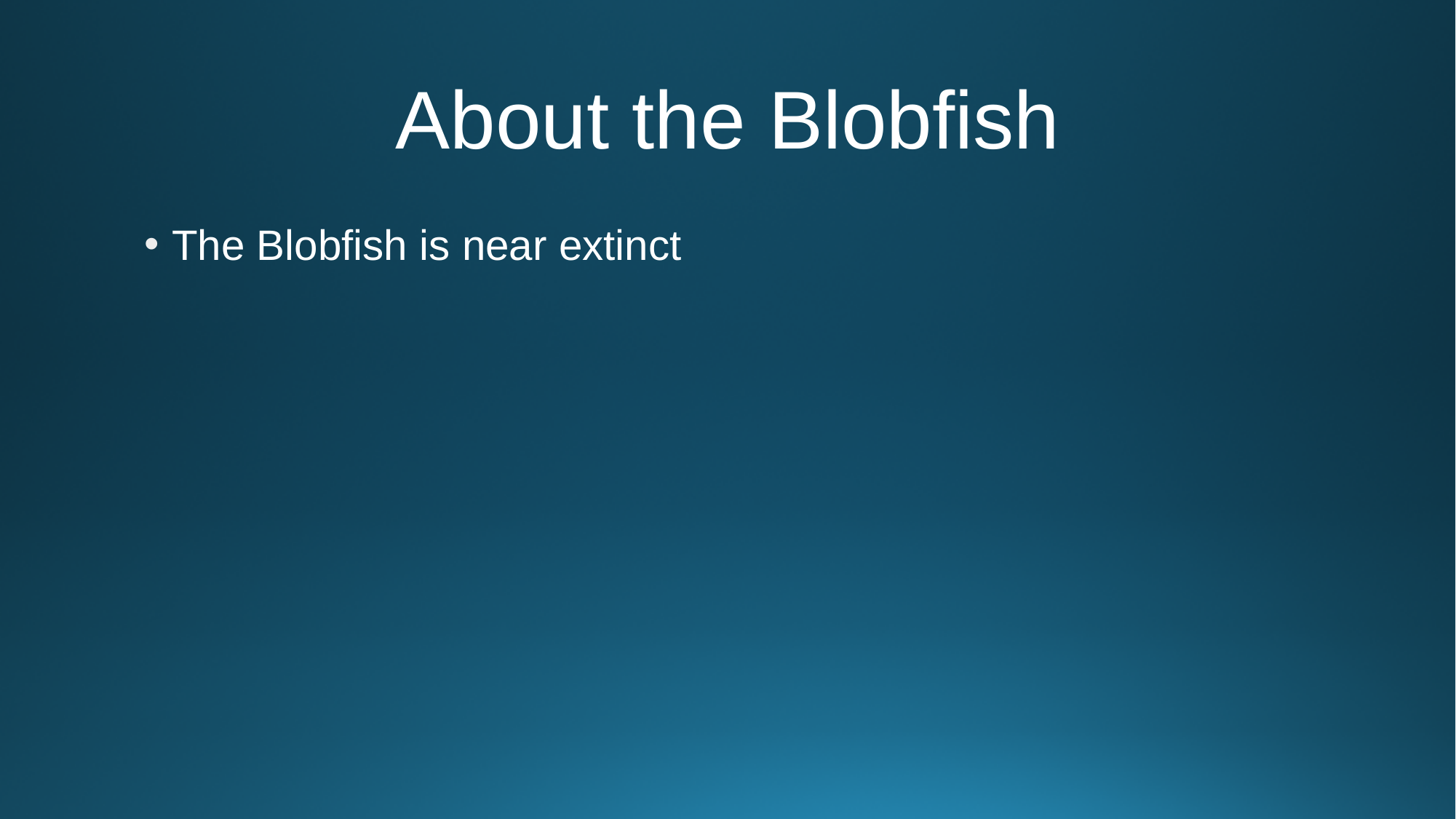

# About the Blobfish
The Blobfish is near extinct